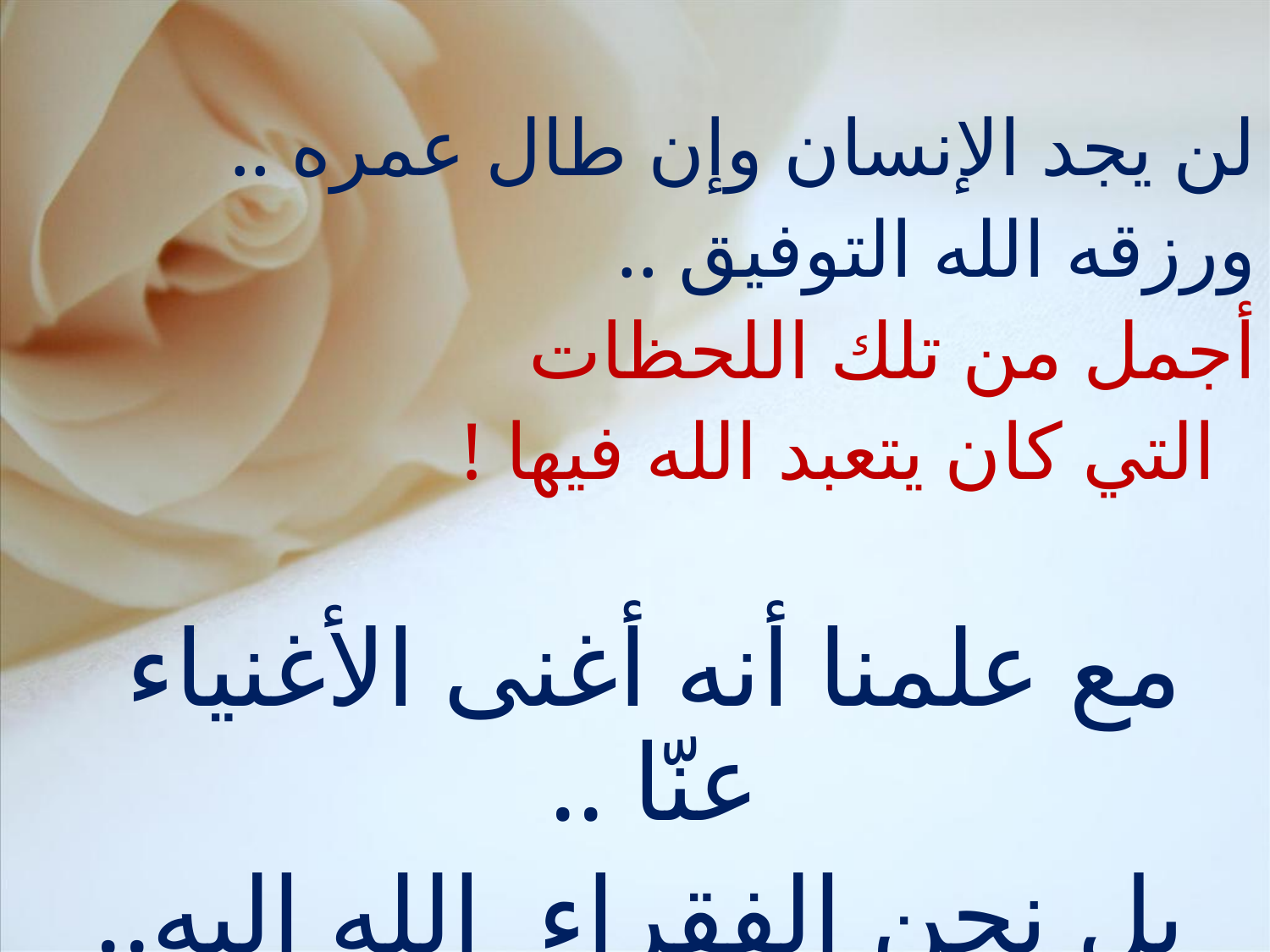

لن يجد الإنسان وإن طال عمره ..
ورزقه الله التوفيق ..
أجمل من تلك اللحظات
  التي كان يتعبد الله فيها !

مع علمنا أنه أغنى الأغنياء عنّا ..
 بل نحن الفقراء  الله إليه..